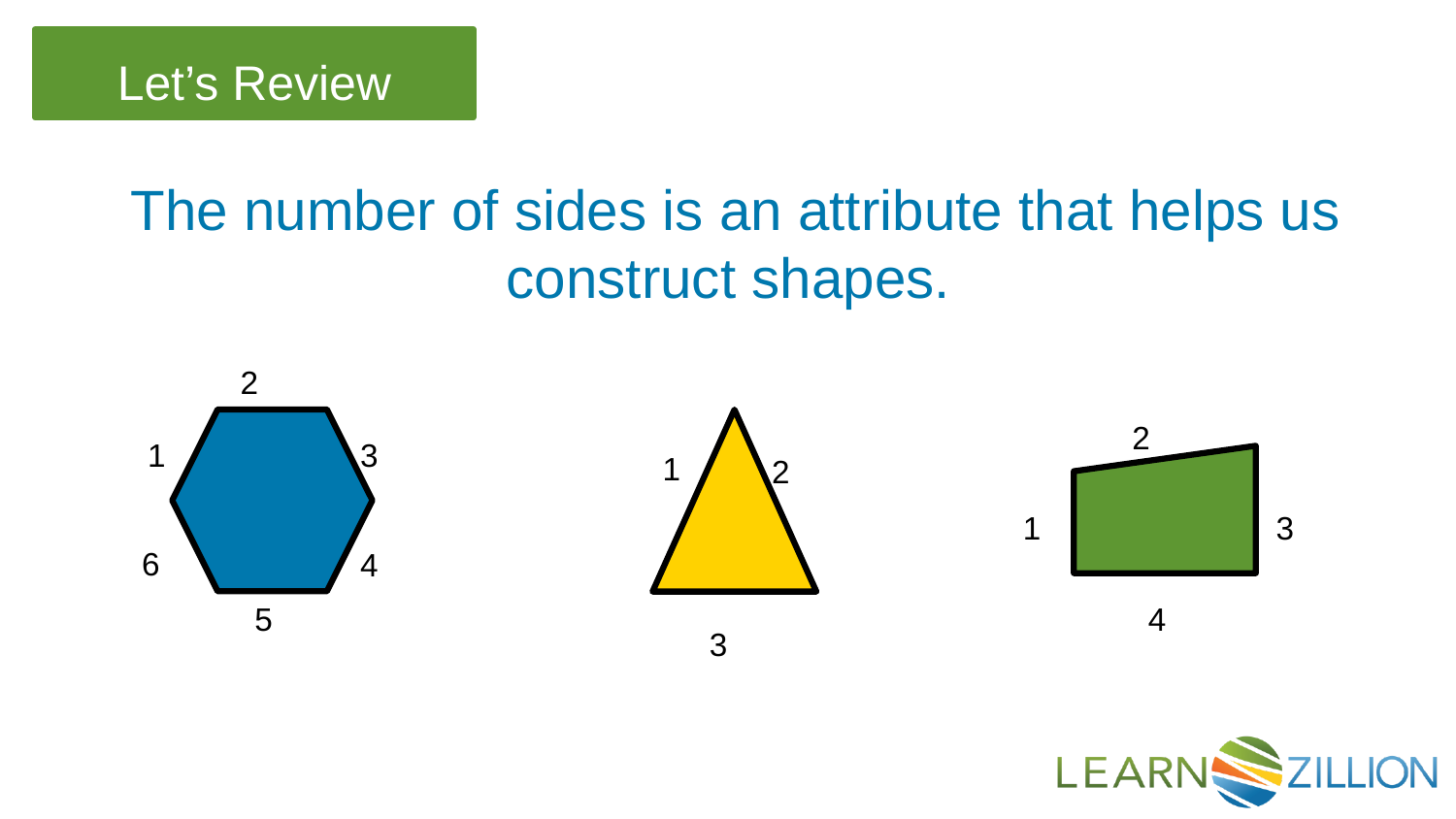

The number of sides is an attribute that helps us construct shapes.
2

2
1
3
1
2

1
3
6
4
5
4
3